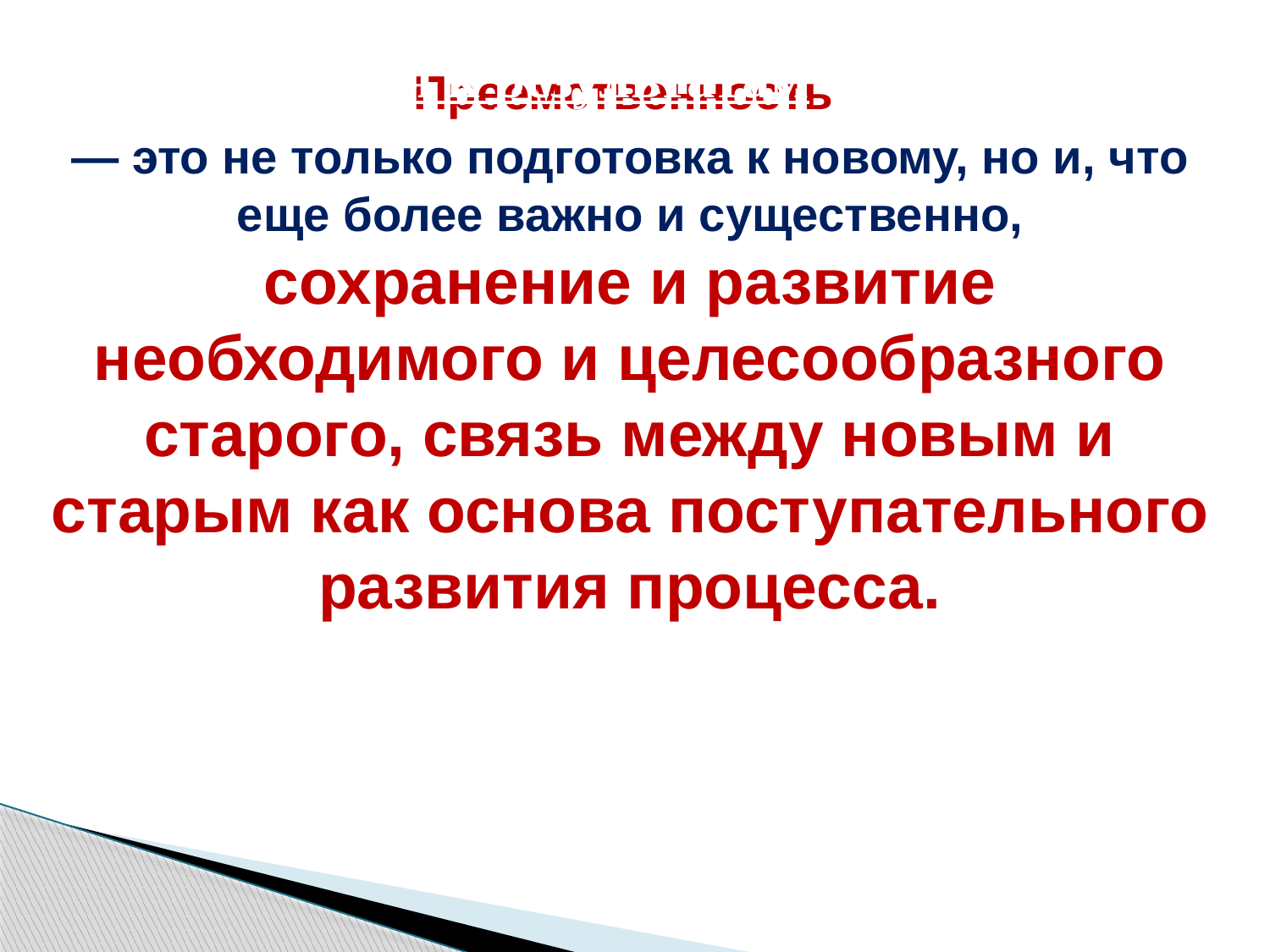

# 1. Требования к результатам
Преемственность
— это не только подготовка к новому, но и, что еще более важно и существенно, сохранение и развитие необходимого и целесообразного старого, связь между новым и старым как основа поступательного развития процесса.